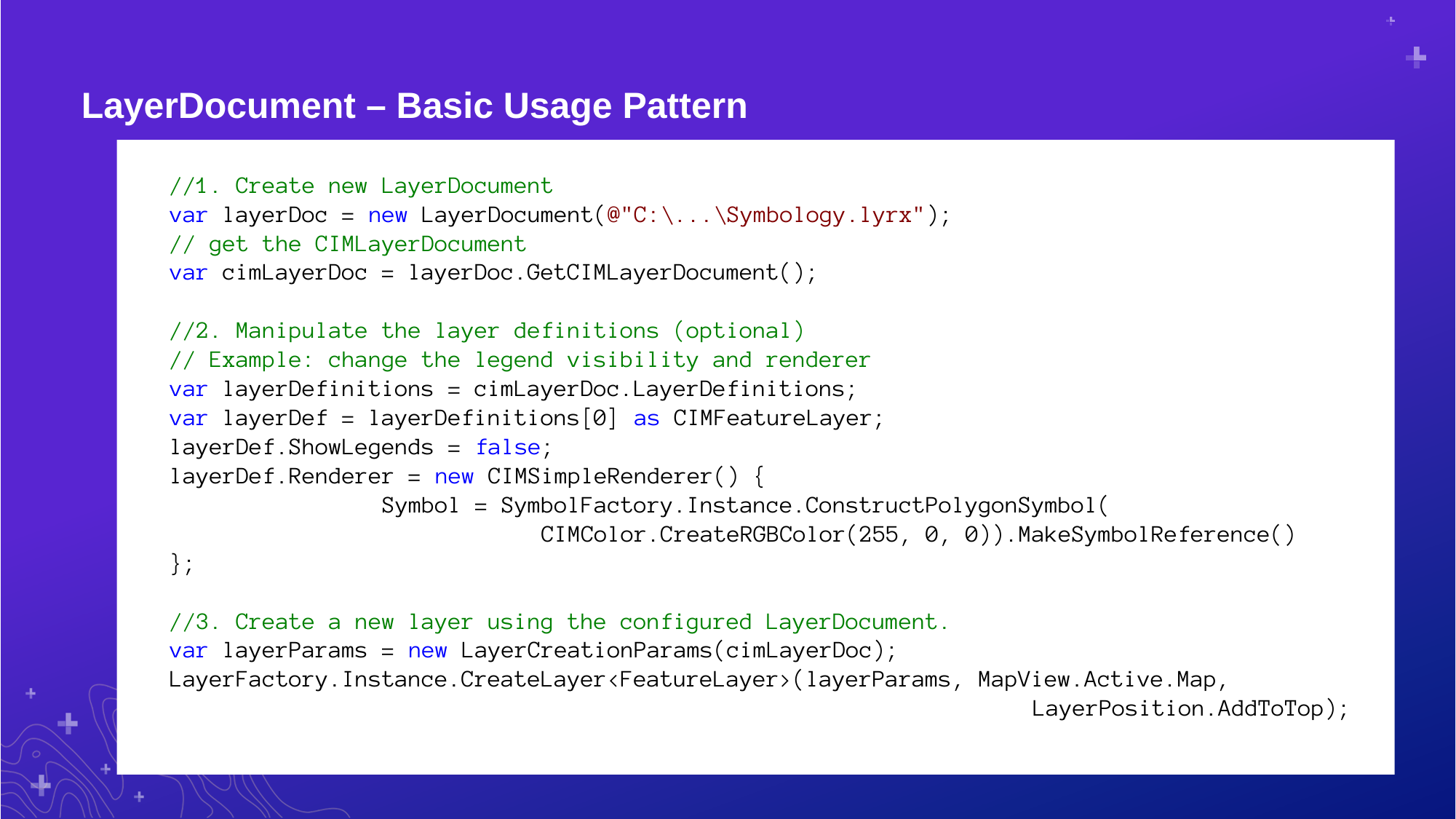

# LayerDocument – Basic Usage Pattern

    //1. Create new LayerDocument
    var layerDoc = new LayerDocument(@"C:\...\Symbology.lyrx");
    // get the CIMLayerDocument
    var cimLayerDoc = layerDoc.GetCIMLayerDocument();

    //2. Manipulate the layer definitions (optional)
    // Example: change the legend visibility and renderer
    var layerDefinitions = cimLayerDoc.LayerDefinitions;
    var layerDef = layerDefinitions[0] as CIMFeatureLayer;
    layerDef.ShowLegends = false;
    layerDef.Renderer = new CIMSimpleRenderer() {
                    Symbol = SymbolFactory.Instance.ConstructPolygonSymbol(
                                CIMColor.CreateRGBColor(255, 0, 0)).MakeSymbolReference()
    };

    //3. Create a new layer using the configured LayerDocument.
    var layerParams = new LayerCreationParams(cimLayerDoc);
    LayerFactory.Instance.CreateLayer<FeatureLayer>(layerParams, MapView.Active.Map,
                                                                     LayerPosition.AddToTop);